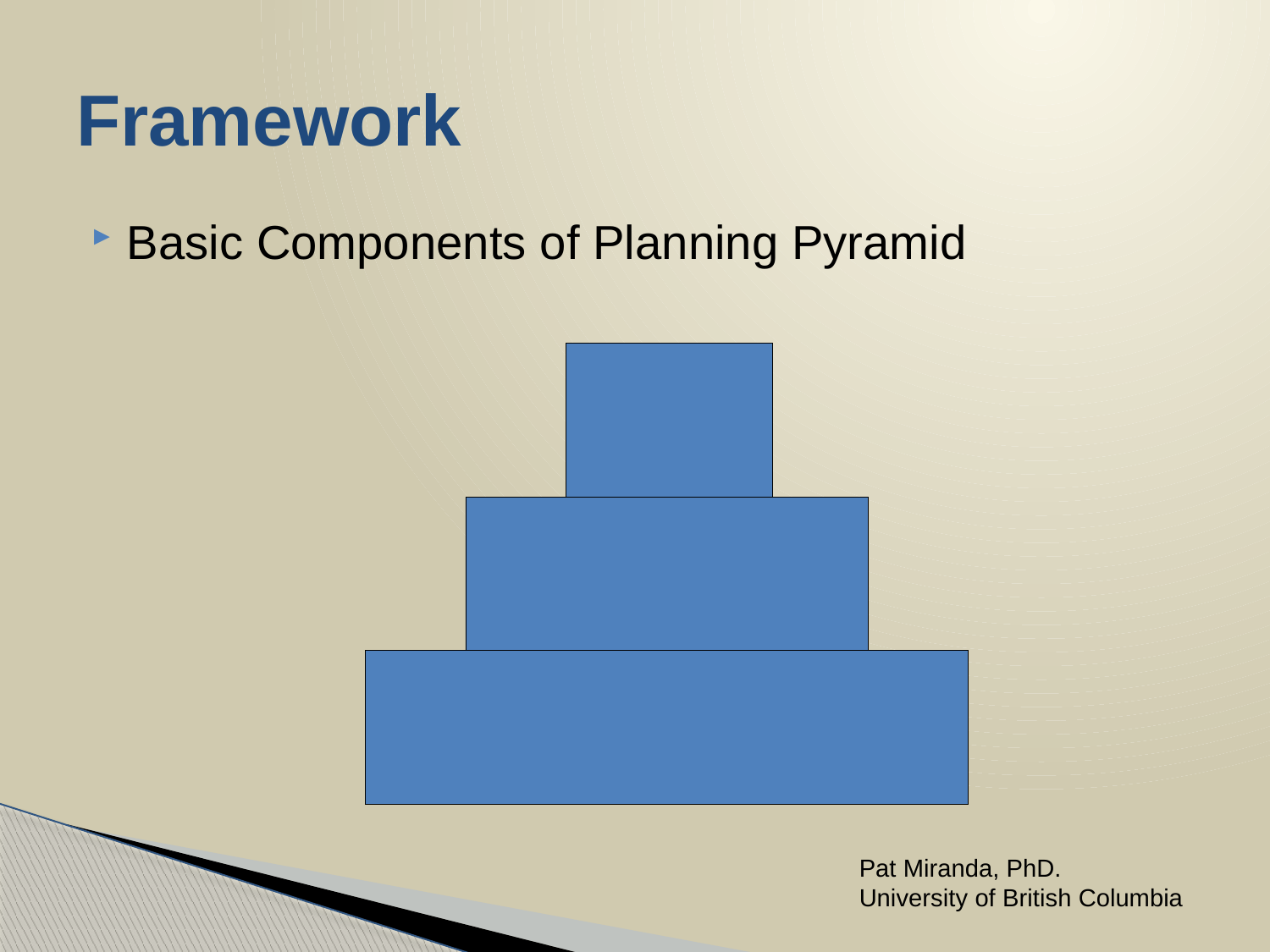

# Framework

Basic Components of Planning Pyramid

Pat Miranda, PhD.
University of British Columbia